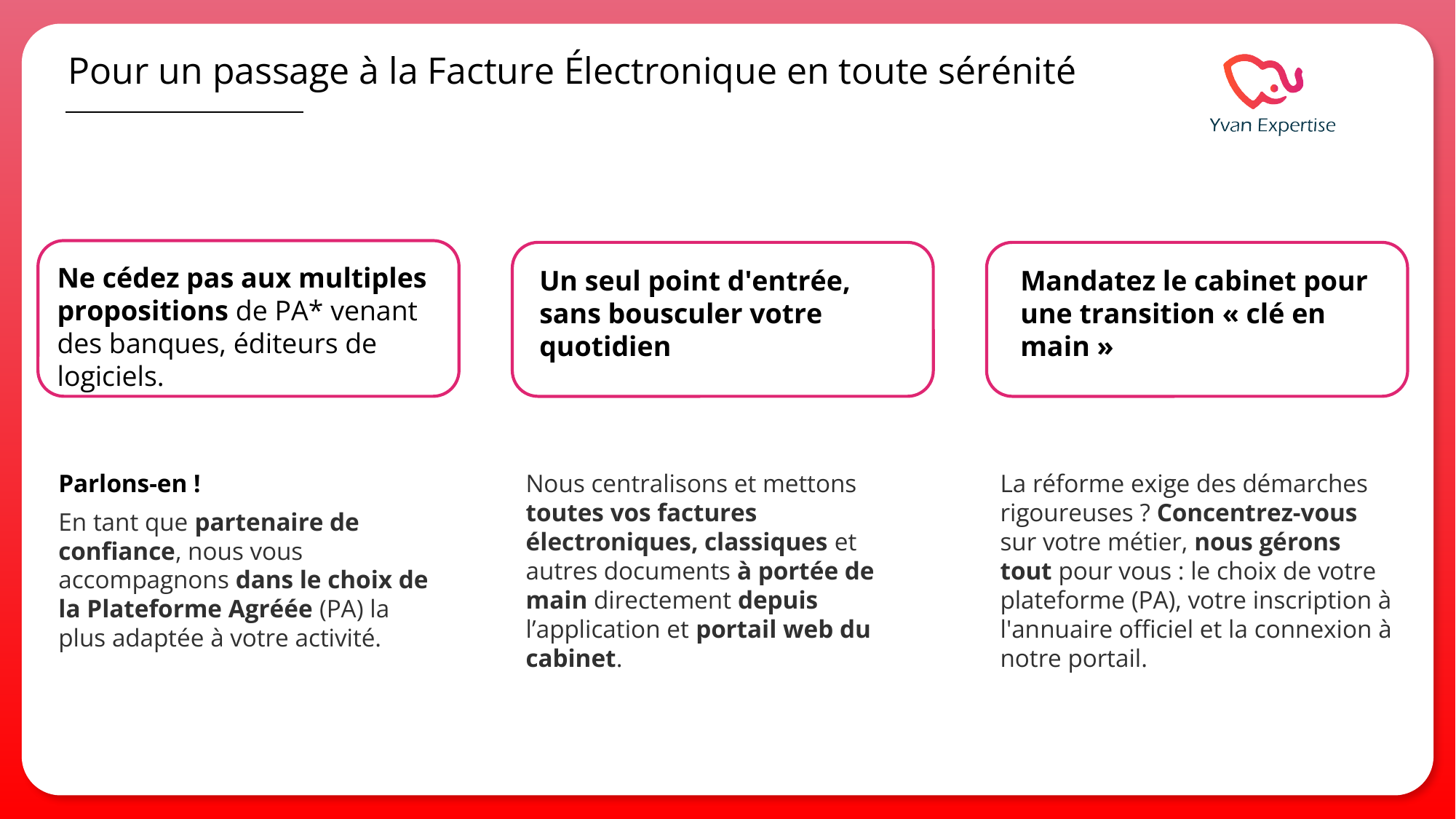

# Pour un passage à la Facture Électronique en toute sérénité

Ne cédez pas aux multiples propositions de PA* venant des banques, éditeurs de logiciels.

Un seul point d'entrée, sans bousculer votre quotidien

Mandatez le cabinet pour une transition « clé en main »
Parlons-en !
En tant que partenaire de confiance, nous vous accompagnons dans le choix de la Plateforme Agréée (PA) la plus adaptée à votre activité.
Nous centralisons et mettons toutes vos factures électroniques, classiques et autres documents à portée de main directement depuis l’application et portail web du cabinet.
La réforme exige des démarches rigoureuses ? Concentrez-vous sur votre métier, nous gérons tout pour vous : le choix de votre plateforme (PA), votre inscription à l'annuaire officiel et la connexion à notre portail.